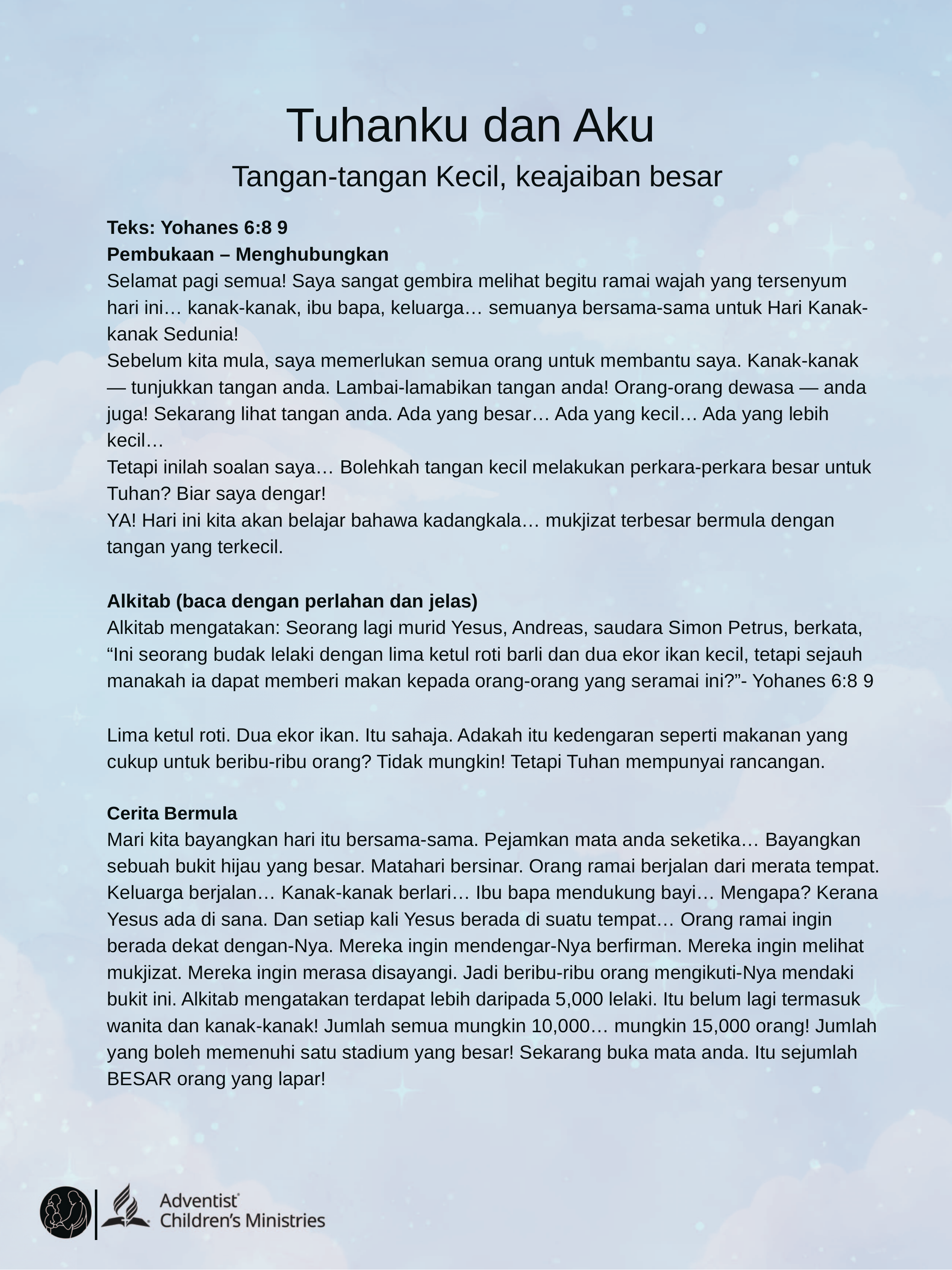

Tuhanku dan Aku
Tangan-tangan Kecil, keajaiban besar
Teks: Yohanes 6:8 9
Pembukaan – Menghubungkan
Selamat pagi semua! Saya sangat gembira melihat begitu ramai wajah yang tersenyum hari ini… kanak-kanak, ibu bapa, keluarga… semuanya bersama-sama untuk Hari Kanak-kanak Sedunia!
Sebelum kita mula, saya memerlukan semua orang untuk membantu saya. Kanak-kanak — tunjukkan tangan anda. Lambai-lamabikan tangan anda! Orang-orang dewasa — anda juga! Sekarang lihat tangan anda. Ada yang besar… Ada yang kecil… Ada yang lebih kecil…
Tetapi inilah soalan saya… Bolehkah tangan kecil melakukan perkara-perkara besar untuk Tuhan? Biar saya dengar!
YA! Hari ini kita akan belajar bahawa kadangkala… mukjizat terbesar bermula dengan tangan yang terkecil.

Alkitab (baca dengan perlahan dan jelas)
Alkitab mengatakan: Seorang lagi murid Yesus, Andreas, saudara Simon Petrus, berkata, “Ini seorang budak lelaki dengan lima ketul roti barli dan dua ekor ikan kecil, tetapi sejauh manakah ia dapat memberi makan kepada orang-orang yang seramai ini?”- Yohanes 6:8 9

Lima ketul roti. Dua ekor ikan. Itu sahaja. Adakah itu kedengaran seperti makanan yang cukup untuk beribu-ribu orang? Tidak mungkin! Tetapi Tuhan mempunyai rancangan.

Cerita Bermula
Mari kita bayangkan hari itu bersama-sama. Pejamkan mata anda seketika… Bayangkan sebuah bukit hijau yang besar. Matahari bersinar. Orang ramai berjalan dari merata tempat. Keluarga berjalan… Kanak-kanak berlari… Ibu bapa mendukung bayi… Mengapa? Kerana Yesus ada di sana. Dan setiap kali Yesus berada di suatu tempat… Orang ramai ingin berada dekat dengan-Nya. Mereka ingin mendengar-Nya berfirman. Mereka ingin melihat mukjizat. Mereka ingin merasa disayangi. Jadi beribu-ribu orang mengikuti-Nya mendaki bukit ini. Alkitab mengatakan terdapat lebih daripada 5,000 lelaki. Itu belum lagi termasuk wanita dan kanak-kanak! Jumlah semua mungkin 10,000… mungkin 15,000 orang! Jumlah yang boleh memenuhi satu stadium yang besar! Sekarang buka mata anda. Itu sejumlah BESAR orang yang lapar!